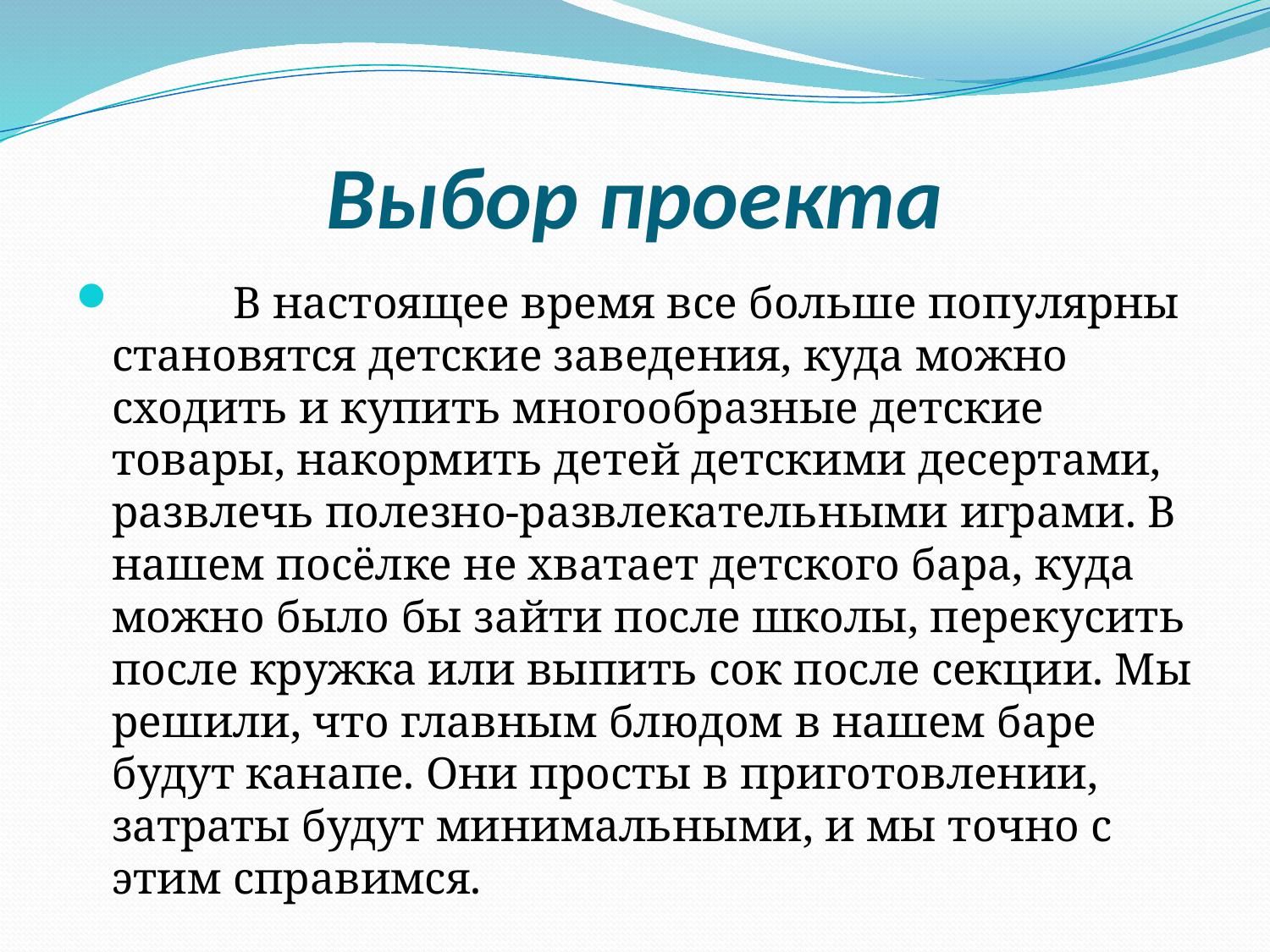

# Выбор проекта
	В настоящее время все больше популярны становятся детские заведения, куда можно сходить и купить многообразные детские товары, накормить детей детскими десертами, развлечь полезно-развлекательными играми. В нашем посёлке не хватает детского бара, куда можно было бы зайти после школы, перекусить после кружка или выпить сок после секции. Мы решили, что главным блюдом в нашем баре будут канапе. Они просты в приготовлении, затраты будут минимальными, и мы точно с этим справимся.